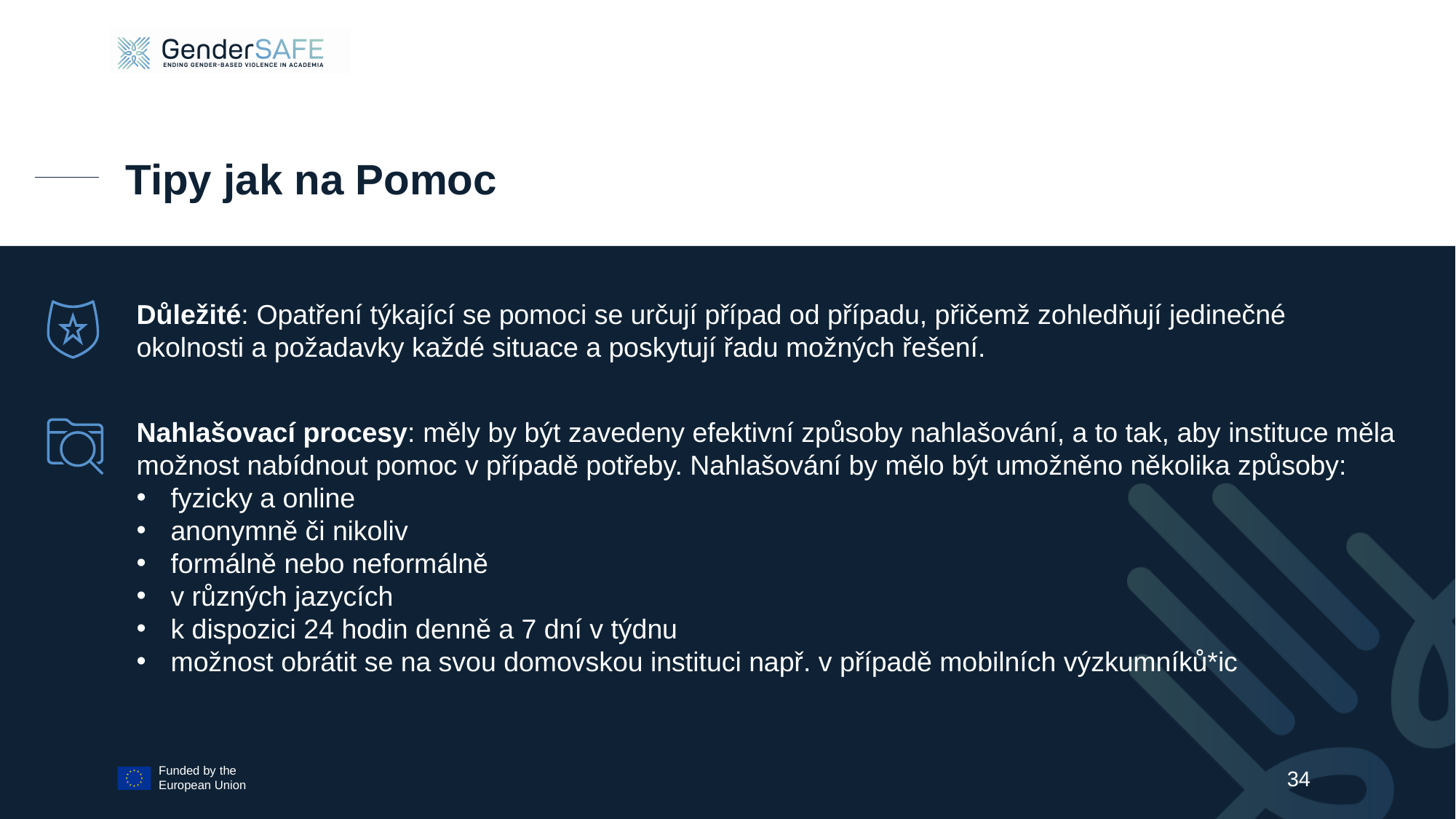

# Tipy jak na Pomoc
Důležité: Opatření týkající se pomoci se určují případ od případu, přičemž zohledňují jedinečné okolnosti a požadavky každé situace a poskytují řadu možných řešení.

Nahlašovací procesy: měly by být zavedeny efektivní způsoby nahlašování, a to tak, aby instituce měla možnost nabídnout pomoc v případě potřeby. Nahlašování by mělo být umožněno několika způsoby:​
fyzicky a online ​
anonymně či nikoliv ​
formálně nebo neformálně ​
v různých jazycích ​
k dispozici 24 hodin denně a 7 dní v týdnu​
možnost obrátit se na svou domovskou instituci např. v případě mobilních výzkumníků*ic